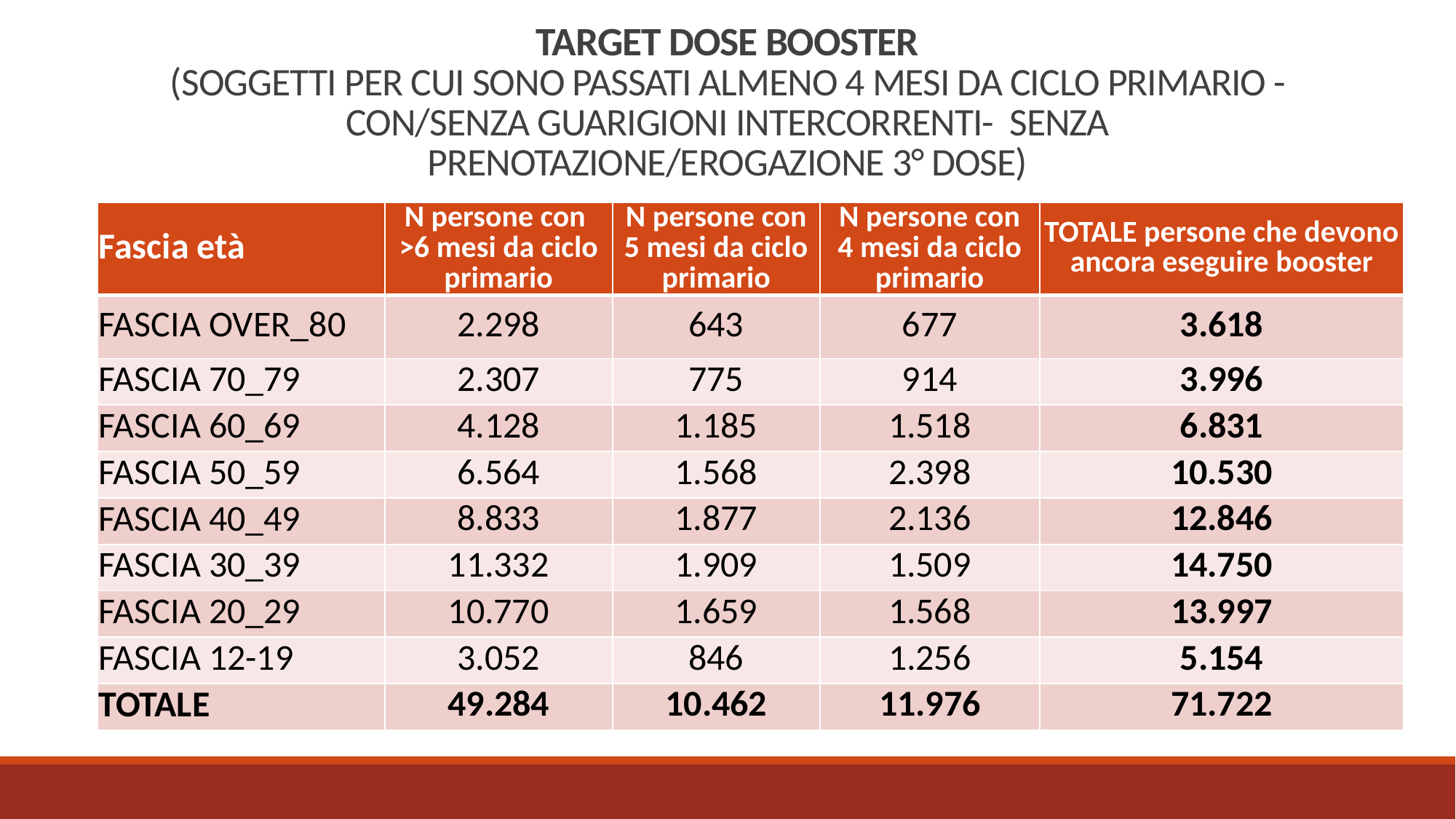

# Target dose booster (soggetti per cui sono passati almeno 4 mesi da ciclo primario -con/senza guarigioni intercorrenti-  senza prenotazione/erogazione 3° dose)
| Fascia età | N persone con >6 mesi da ciclo primario | N persone con 5 mesi da ciclo primario | N persone con 4 mesi da ciclo primario | TOTALE persone che devono ancora eseguire booster |
| --- | --- | --- | --- | --- |
| FASCIA OVER\_80 | 2.298 | 643 | 677 | 3.618 |
| FASCIA 70\_79 | 2.307 | 775 | 914 | 3.996 |
| FASCIA 60\_69 | 4.128 | 1.185 | 1.518 | 6.831 |
| FASCIA 50\_59 | 6.564 | 1.568 | 2.398 | 10.530 |
| FASCIA 40\_49 | 8.833 | 1.877 | 2.136 | 12.846 |
| FASCIA 30\_39 | 11.332 | 1.909 | 1.509 | 14.750 |
| FASCIA 20\_29 | 10.770 | 1.659 | 1.568 | 13.997 |
| FASCIA 12-19 | 3.052 | 846 | 1.256 | 5.154 |
| TOTALE | 49.284 | 10.462 | 11.976 | 71.722 |